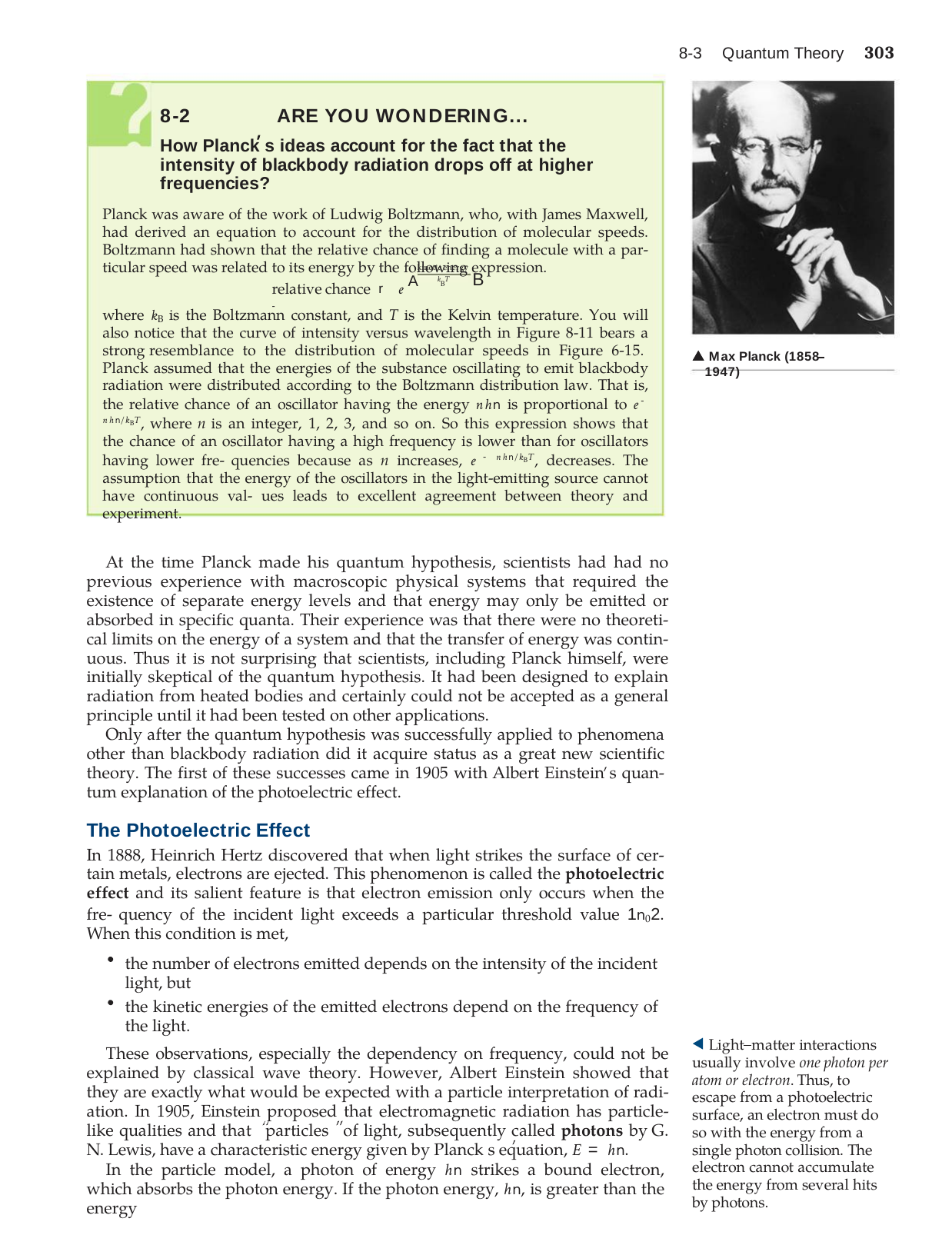

8-3	Quantum Theory	303

8-2	ARE YOU WONDERING...
How Planck s ideas account for the fact that the intensity of blackbody radiation drops off at higher frequencies?
Planck was aware of the work of Ludwig Boltzmann, who, with James Maxwell, had derived an equation to account for the distribution of molecular speeds. Boltzmann had shown that the relative chance of finding a molecule with a par- ticular speed was related to its energy by the following expression.

kinetic energy
relative chance  r  e A -
B
k  T
B
where kB is the Boltzmann constant, and T is the Kelvin temperature. You will also notice that the curve of intensity versus wavelength in Figure 8-11 bears a strong resemblance  to  the  distribution  of  molecular  speeds  in  Figure  6-15.  Planck assumed that the energies of the substance oscillating to emit blackbody radiation were distributed according to the Boltzmann distribution law. That is, the relative chance of an oscillator having the energy nhn is proportional to e- nhn/kBT, where n is an integer, 1, 2, 3, and so on. So this expression shows that the chance of an oscillator having a high frequency is lower than for oscillators having lower fre- quencies because as n increases, e - nhn/kBT, decreases. The assumption that the energy of the oscillators in the light-emitting source cannot have continuous val- ues leads to excellent agreement between theory and experiment.
 Max Planck (1858  1947)

At the time Planck made his quantum hypothesis, scientists had had no previous experience with macroscopic physical systems that required the existence of separate energy levels and that energy may only be emitted or absorbed in specific quanta. Their experience was that there were no theoreti- cal limits on the energy of a system and that the transfer of energy was contin- uous. Thus it is not surprising that scientists, including Planck himself, were initially skeptical of the quantum hypothesis. It had been designed to explain radiation from heated bodies and certainly could not be accepted as a general principle until it had been tested on other applications.
Only after the quantum hypothesis was successfully applied to phenomena other than blackbody radiation did it acquire status as a great new scientific theory. The first of these successes came in 1905 with Albert Einstein s quan- tum explanation of the photoelectric effect.

The Photoelectric Effect
In 1888, Heinrich Hertz discovered that when light strikes the surface of cer- tain metals, electrons are ejected. This phenomenon is called the photoelectric effect and its salient feature is that electron emission only occurs when the fre- quency of the incident light exceeds a particular threshold value 1n02. When this condition is met,
the number of electrons emitted depends on the intensity of the incident light, but
the kinetic energies of the emitted electrons depend on the frequency of the light.
These observations, especially the dependency on frequency, could not be explained by classical wave theory. However, Albert Einstein showed that they are exactly what would be expected with a particle interpretation of radi- ation. In 1905, Einstein proposed that electromagnetic radiation has particle- like qualities and that   particles   of light, subsequently called photons by G. N. Lewis, have a characteristic energy given by Planck s equation, E  =  hn.
In the particle model, a photon of energy hn strikes a bound electron, which absorbs the photon energy. If the photon energy, hn, is greater than the energy

Light  matter interactions usually involve one photon per atom or electron. Thus, to  escape from a photoelectric surface, an electron must do so with the energy from a single photon collision. The electron cannot accumulate the energy from several hits by photons.